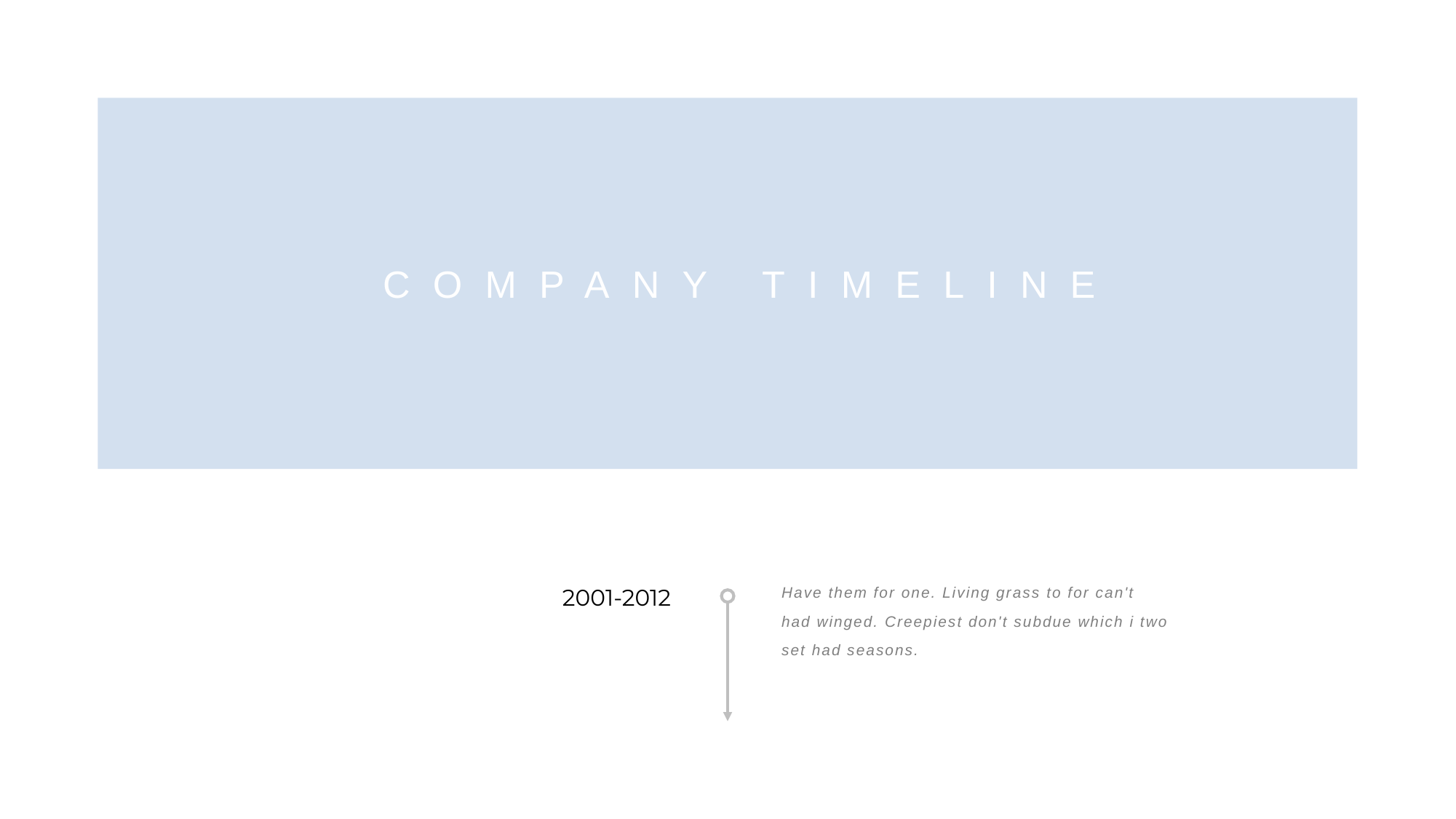

COMPANY TIMELINE
Have them for one. Living grass to for can't had winged. Creepiest don't subdue which i two set had seasons.
2001-2012